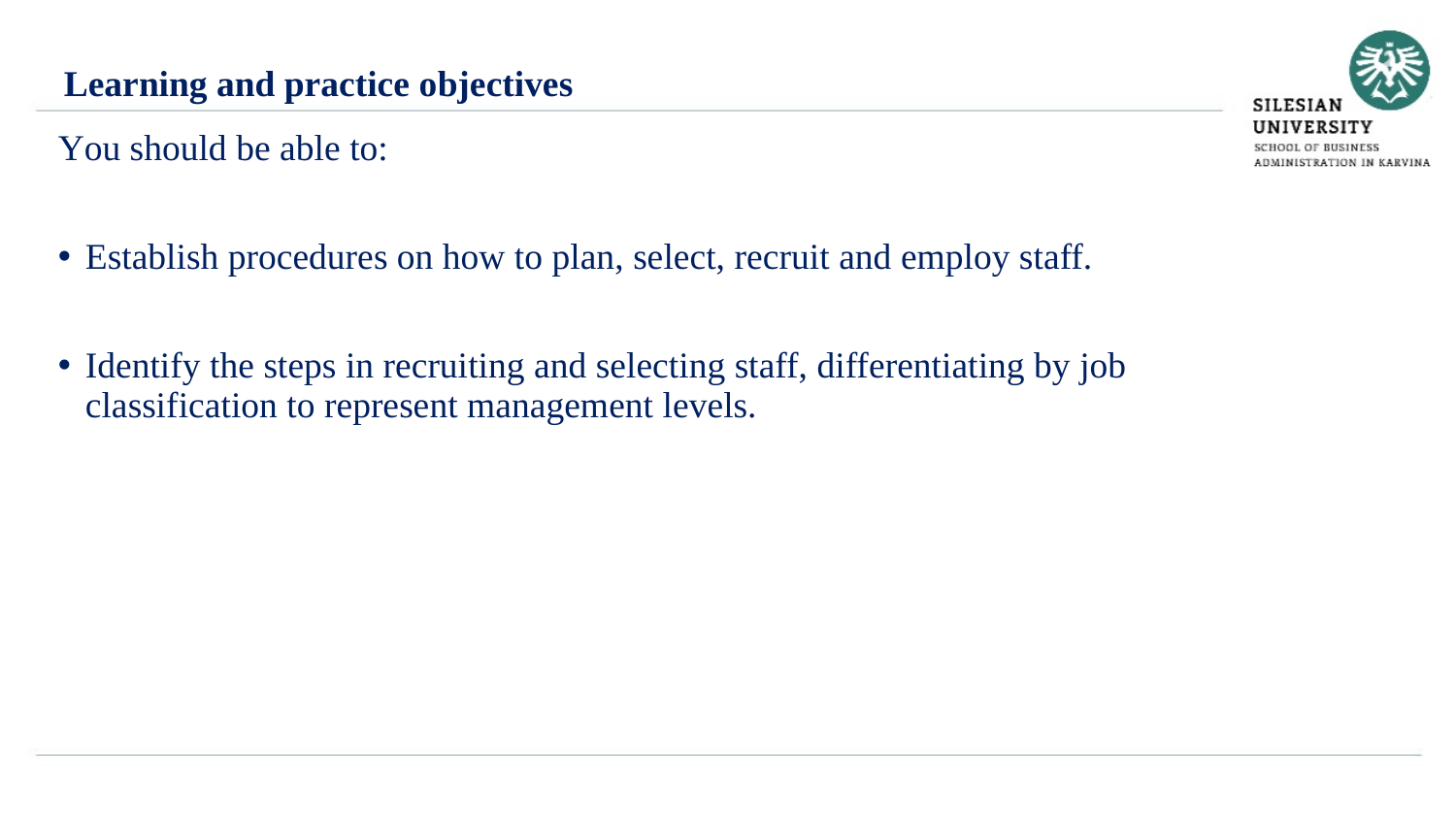

Learning and practice objectives
You should be able to:

Establish procedures on how to plan, select, recruit and employ staff.

Identify the steps in recruiting and selecting staff, differentiating by job classification to represent management levels.